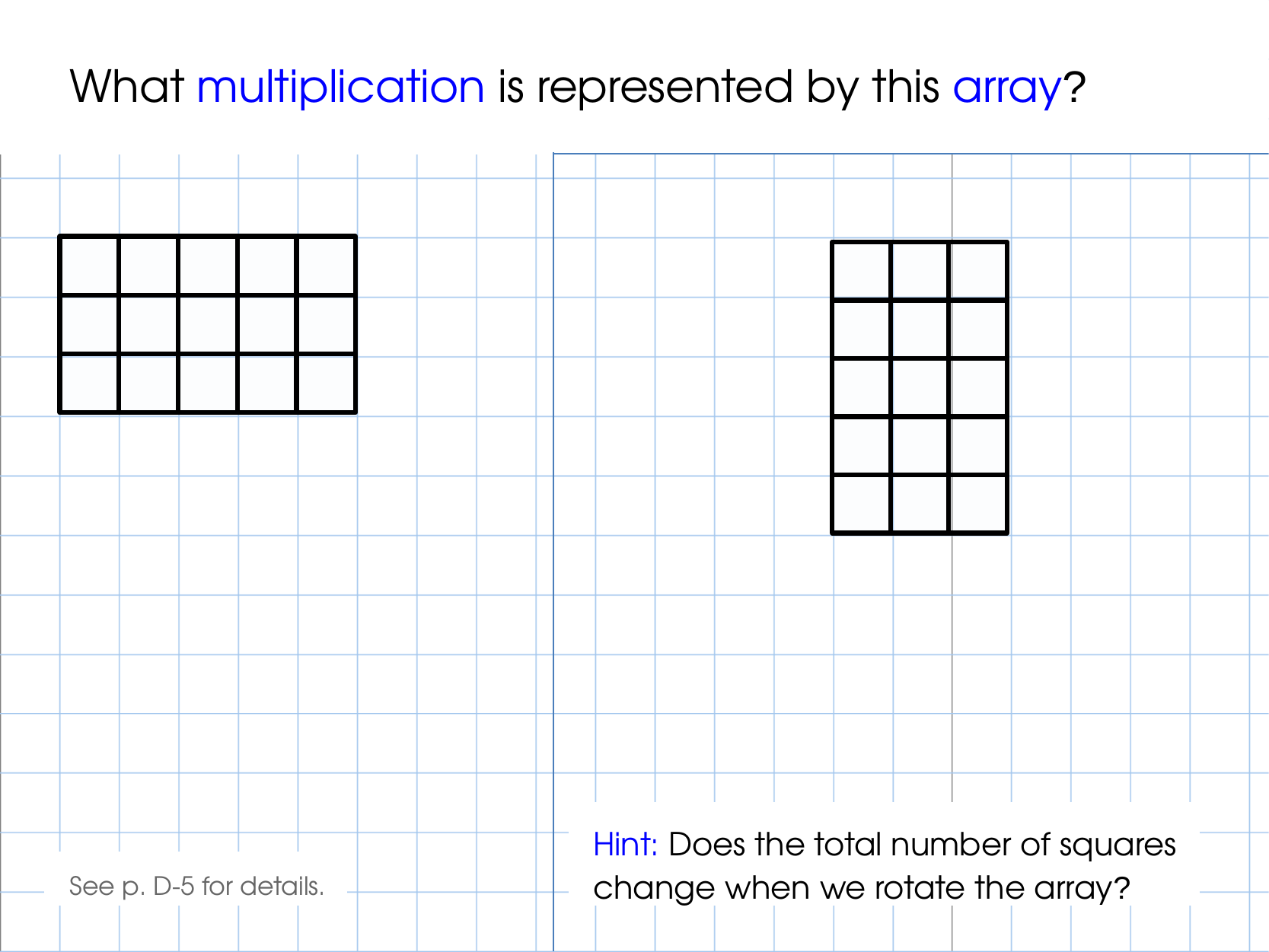

What multiplication is represented by this array?

Hint: Does the total number of squares change when we rotate the array?

See p. D-5 for details.